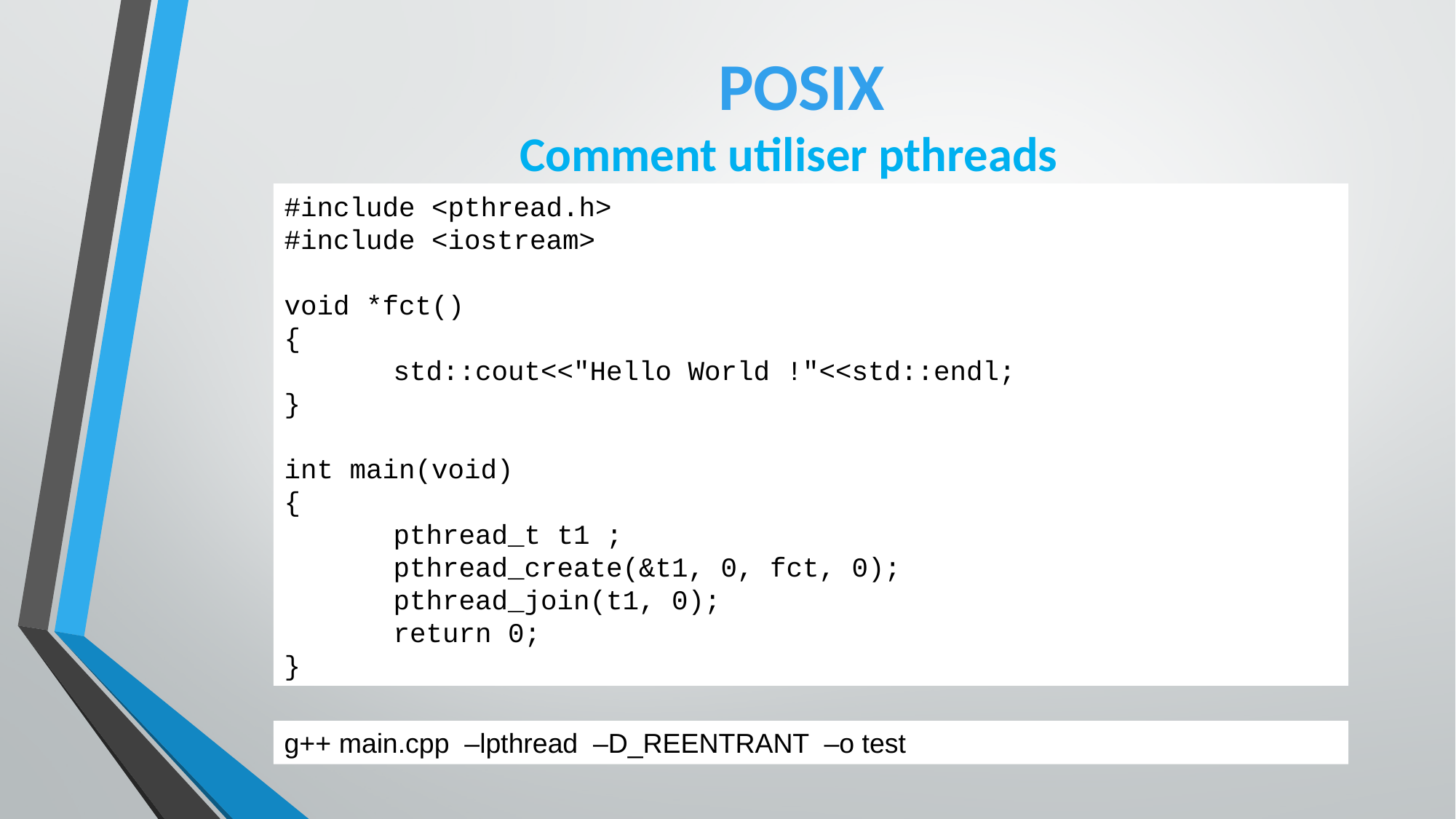

POSIX
# Comment utiliser pthreads
#include <pthread.h>
#include <iostream>

void *fct()
{
	std::cout<<"Hello World !"<<std::endl;
}

int main(void)
{
	pthread_t t1 ;
	pthread_create(&t1, 0, fct, 0);
	pthread_join(t1, 0);
	return 0;
}
-lpthread
-D_REENTRANT
#include <pthread.h>, #include <semaphore.h>
g++ main.cpp  –lpthread  –D_REENTRANT  –o test